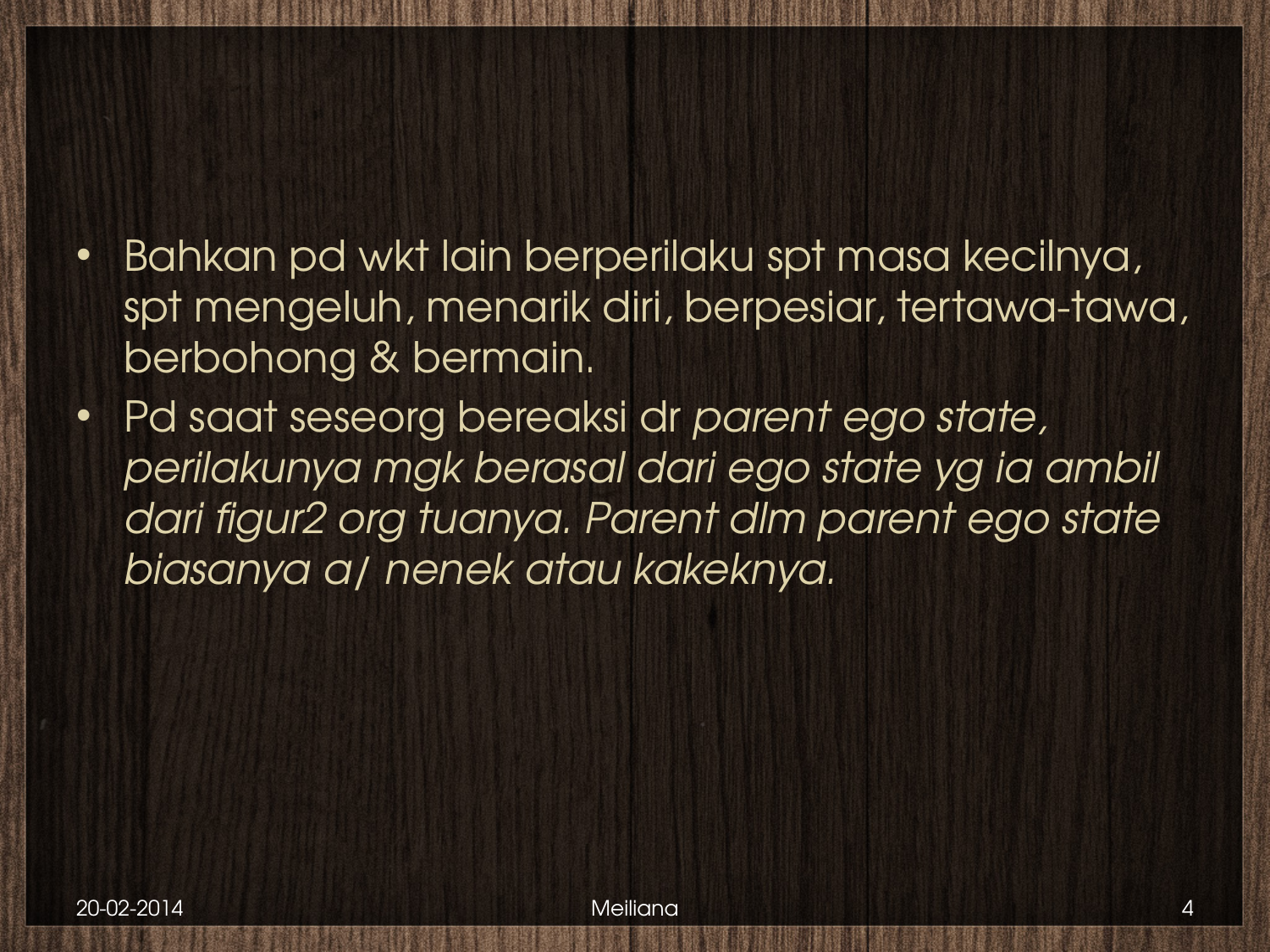

#
Bahkan pd wkt lain berperilaku spt masa kecilnya, spt mengeluh, menarik diri, berpesiar, tertawa-tawa, berbohong & bermain.
Pd saat seseorg bereaksi dr parent ego state, perilakunya mgk berasal dari ego state yg ia ambil dari figur2 org tuanya. Parent dlm parent ego state biasanya a/ nenek atau kakeknya.

20-02-2014
Meiliana
4